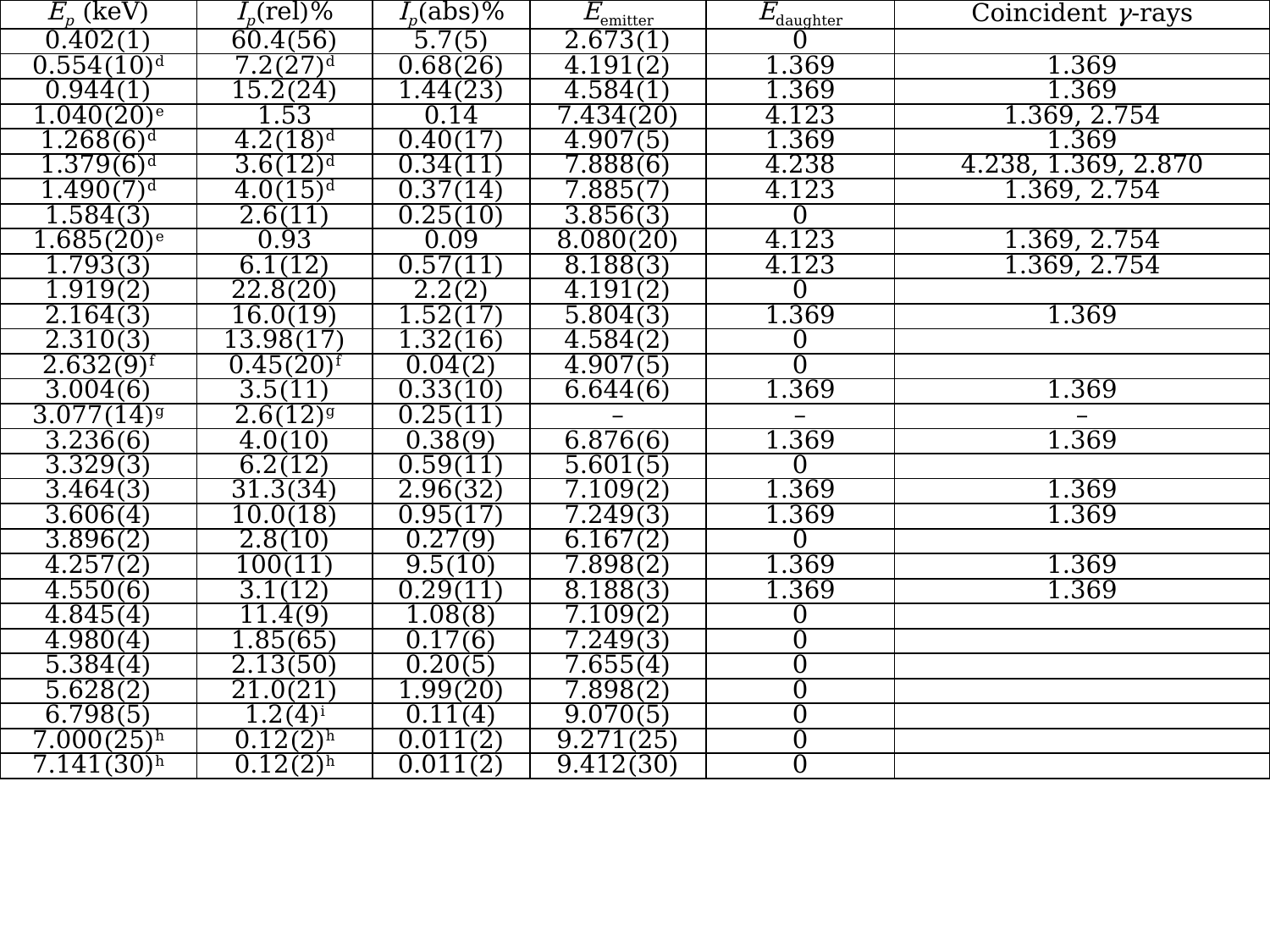

| Ep (keV) | Ip(rel)% | Ip(abs)% | Eemitter | Edaughter | Coincident γ-rays |
| --- | --- | --- | --- | --- | --- |
| 0.402(1) | 60.4(56) | 5.7(5) | 2.673(1) | 0 |  |
| 0.554(10)d | 7.2(27)d | 0.68(26) | 4.191(2) | 1.369 | 1.369 |
| 0.944(1) | 15.2(24) | 1.44(23) | 4.584(1) | 1.369 | 1.369 |
| 1.040(20)e | 1.53 | 0.14 | 7.434(20) | 4.123 | 1.369, 2.754 |
| 1.268(6)d | 4.2(18)d | 0.40(17) | 4.907(5) | 1.369 | 1.369 |
| 1.379(6)d | 3.6(12)d | 0.34(11) | 7.888(6) | 4.238 | 4.238, 1.369, 2.870 |
| 1.490(7)d | 4.0(15)d | 0.37(14) | 7.885(7) | 4.123 | 1.369, 2.754 |
| 1.584(3) | 2.6(11) | 0.25(10) | 3.856(3) | 0 |  |
| 1.685(20)e | 0.93 | 0.09 | 8.080(20) | 4.123 | 1.369, 2.754 |
| 1.793(3) | 6.1(12) | 0.57(11) | 8.188(3) | 4.123 | 1.369, 2.754 |
| 1.919(2) | 22.8(20) | 2.2(2) | 4.191(2) | 0 |  |
| 2.164(3) | 16.0(19) | 1.52(17) | 5.804(3) | 1.369 | 1.369 |
| 2.310(3) | 13.98(17) | 1.32(16) | 4.584(2) | 0 |  |
| 2.632(9)f | 0.45(20)f | 0.04(2) | 4.907(5) | 0 |  |
| 3.004(6) | 3.5(11) | 0.33(10) | 6.644(6) | 1.369 | 1.369 |
| 3.077(14)g | 2.6(12)g | 0.25(11) | – | – | – |
| 3.236(6) | 4.0(10) | 0.38(9) | 6.876(6) | 1.369 | 1.369 |
| 3.329(3) | 6.2(12) | 0.59(11) | 5.601(5) | 0 |  |
| 3.464(3) | 31.3(34) | 2.96(32) | 7.109(2) | 1.369 | 1.369 |
| 3.606(4) | 10.0(18) | 0.95(17) | 7.249(3) | 1.369 | 1.369 |
| 3.896(2) | 2.8(10) | 0.27(9) | 6.167(2) | 0 |  |
| 4.257(2) | 100(11) | 9.5(10) | 7.898(2) | 1.369 | 1.369 |
| 4.550(6) | 3.1(12) | 0.29(11) | 8.188(3) | 1.369 | 1.369 |
| 4.845(4) | 11.4(9) | 1.08(8) | 7.109(2) | 0 |  |
| 4.980(4) | 1.85(65) | 0.17(6) | 7.249(3) | 0 |  |
| 5.384(4) | 2.13(50) | 0.20(5) | 7.655(4) | 0 |  |
| 5.628(2) | 21.0(21) | 1.99(20) | 7.898(2) | 0 |  |
| 6.798(5) | 1.2(4)i | 0.11(4) | 9.070(5) | 0 |  |
| 7.000(25)h | 0.12(2)h | 0.011(2) | 9.271(25) | 0 |  |
| 7.141(30)h | 0.12(2)h | 0.011(2) | 9.412(30) | 0 |  |